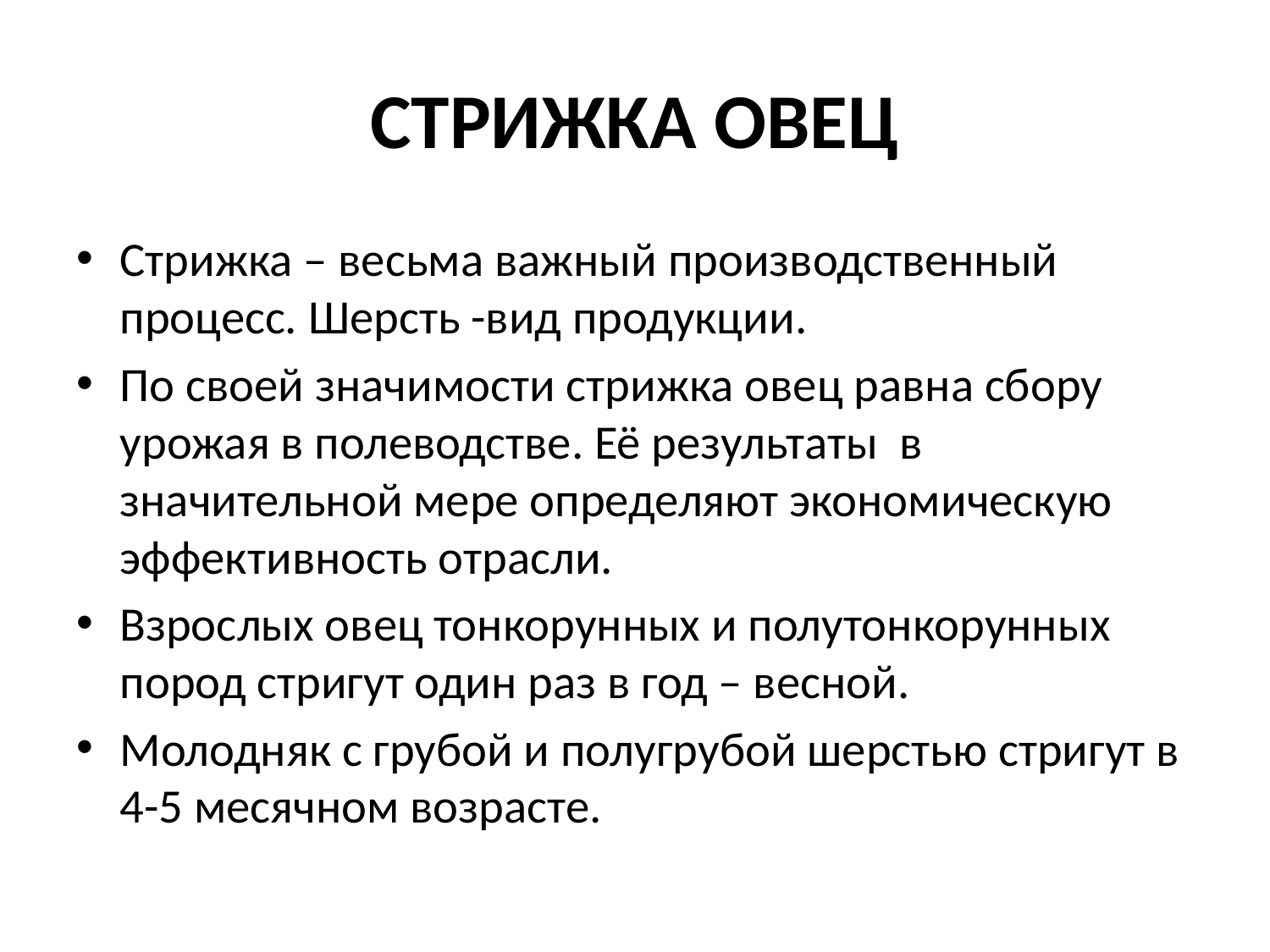

# СТРИЖКА ОВЕЦ
Стрижка – весьма важный производственный процесс. Шерсть -вид продукции.
По своей значимости стрижка овец равна сбору урожая в полеводстве. Её результаты  в значительной мере определяют экономическую эффективность отрасли.
Взрослых овец тонкорунных и полутонкорунных пород стригут один раз в год – весной.
Молодняк с грубой и полугрубой шерстью стригут в 4-5 месячном возрасте.